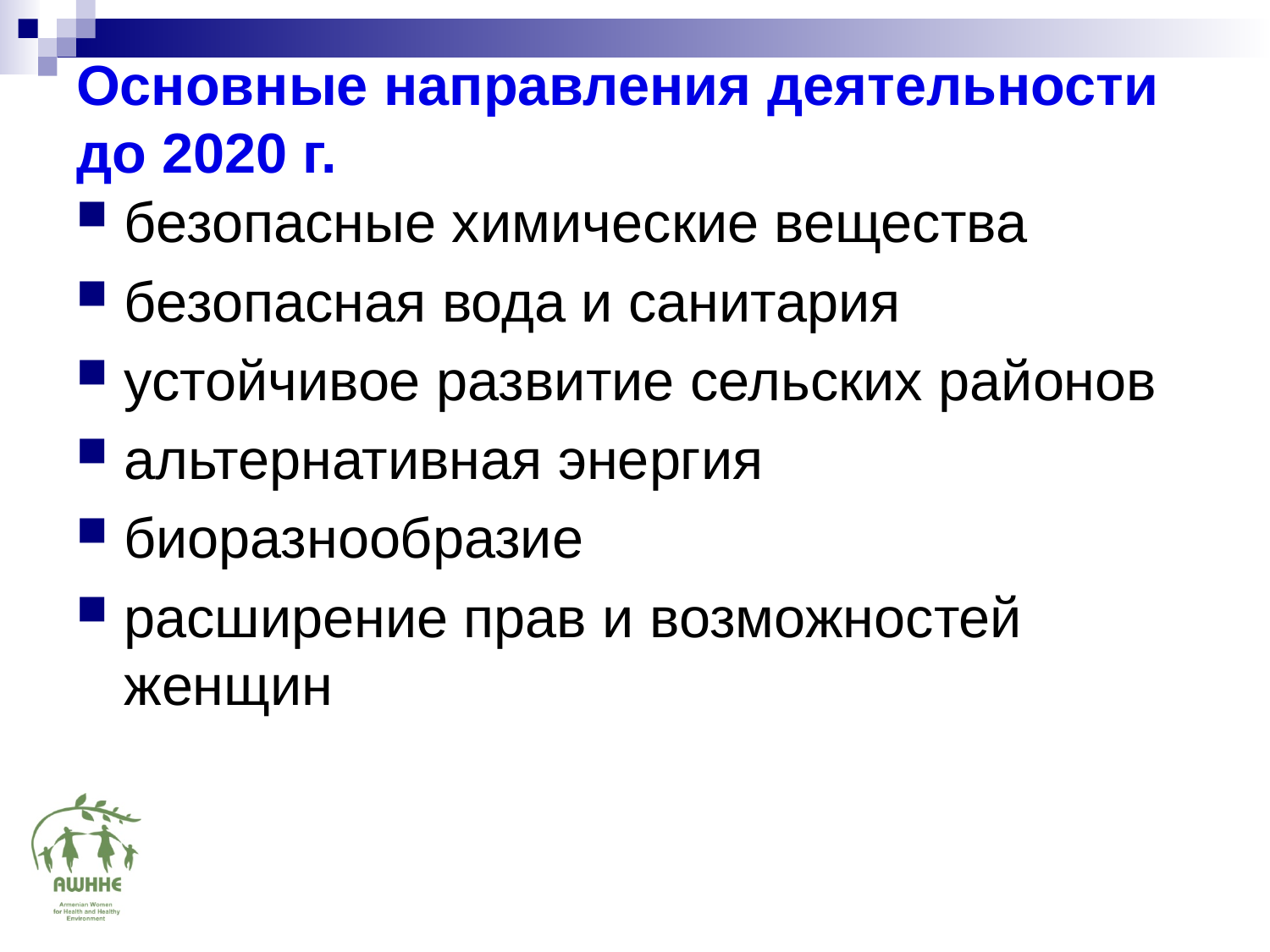

# Основные направления деятельности до 2020 г.
безопасные химические вещества
безопасная вода и санитария
устойчивое развитие сельских районов
альтернативная энергия
биоразнообразие
расширение прав и возможностей женщин